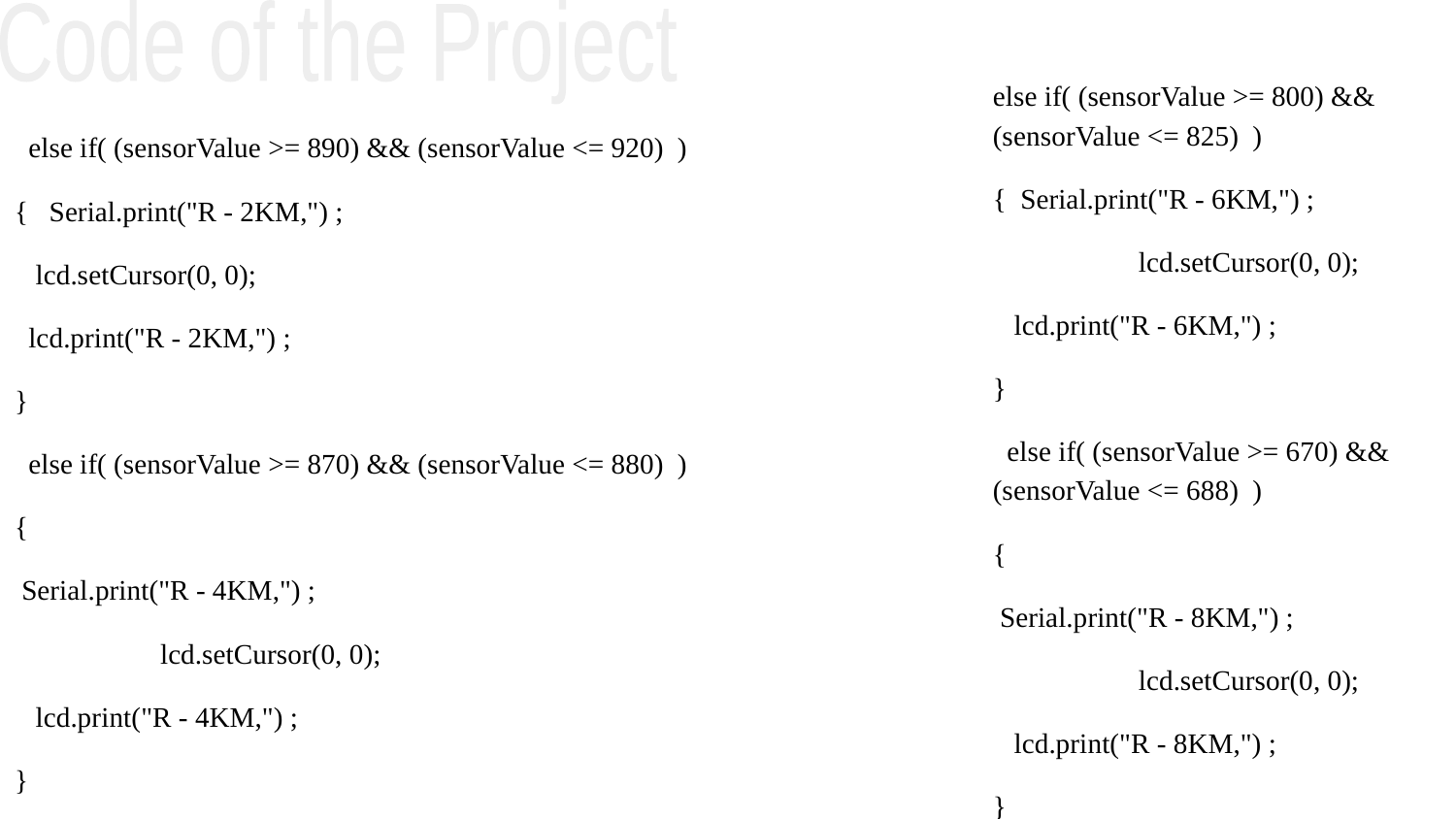

Code of the Project
else if( (sensorValue >= 800) && (sensorValue <= 825)  )
{  Serial.print("R - 6KM,") ;
	lcd.setCursor(0, 0);
   lcd.print("R - 6KM,") ;
}
  else if( (sensorValue >= 670) && (sensorValue <= 688)  )
{
 Serial.print("R - 8KM,") ;
	lcd.setCursor(0, 0);
   lcd.print("R - 8KM,") ;
}

  else if( (sensorValue >= 890) && (sensorValue <= 920)  )
{   Serial.print("R - 2KM,") ;
   lcd.setCursor(0, 0);
  lcd.print("R - 2KM,") ;
}
  else if( (sensorValue >= 870) && (sensorValue <= 880)  )
{
 Serial.print("R - 4KM,") ;
	lcd.setCursor(0, 0);
   lcd.print("R - 4KM,") ;
}